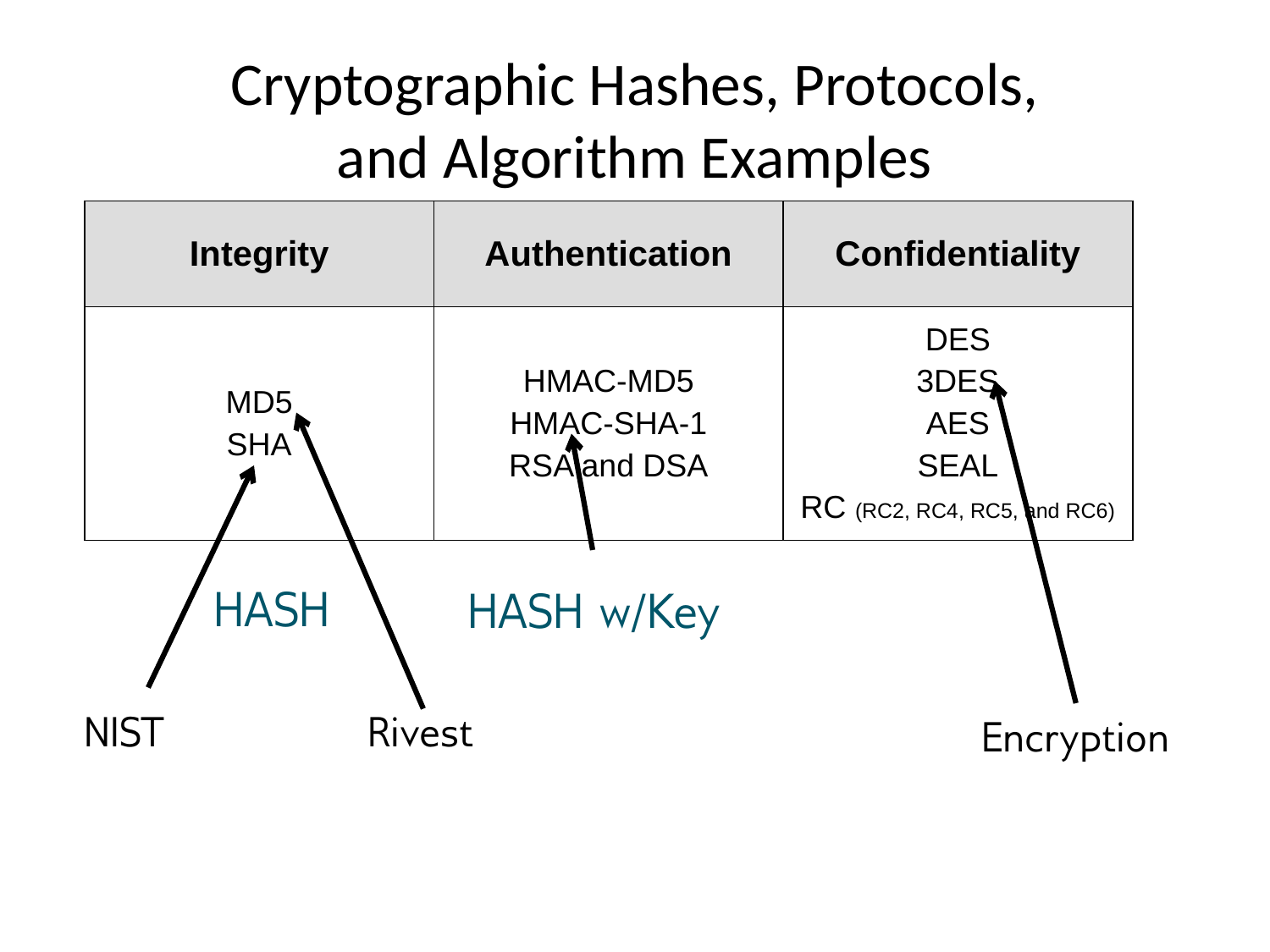

Cryptographic Hashes, Protocols,
and Algorithm Examples
| Integrity | Authentication | Confidentiality |
| --- | --- | --- |
| MD5 SHA | HMAC-MD5 HMAC-SHA-1 RSA and DSA | DES 3DES AES SEAL RC (RC2, RC4, RC5, and RC6) |
HASH
HASH w/Key
NIST
Rivest
Encryption